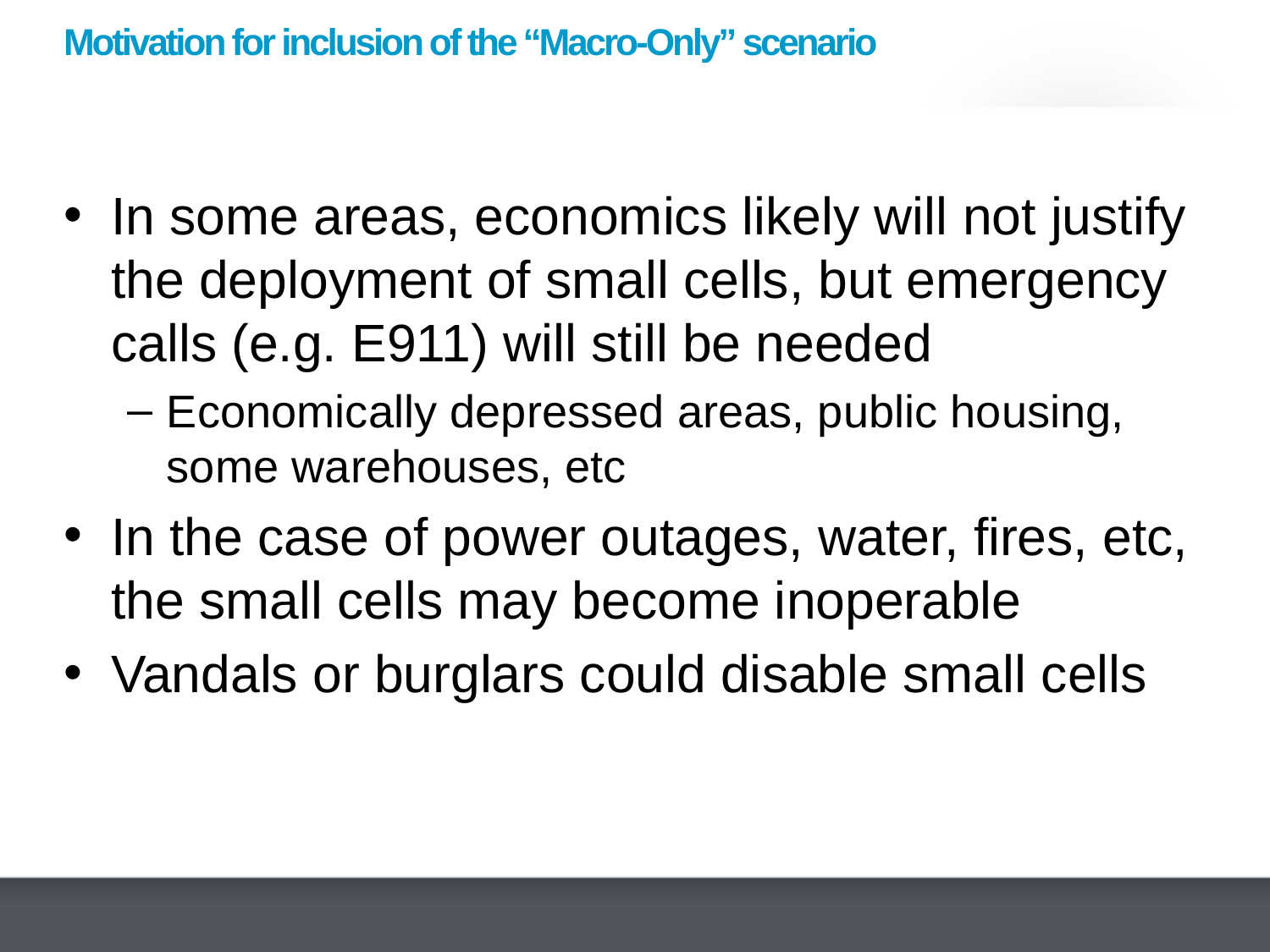

# Motivation for inclusion of the “Macro-Only” scenario
In some areas, economics likely will not justify the deployment of small cells, but emergency calls (e.g. E911) will still be needed
Economically depressed areas, public housing, some warehouses, etc
In the case of power outages, water, fires, etc, the small cells may become inoperable
Vandals or burglars could disable small cells